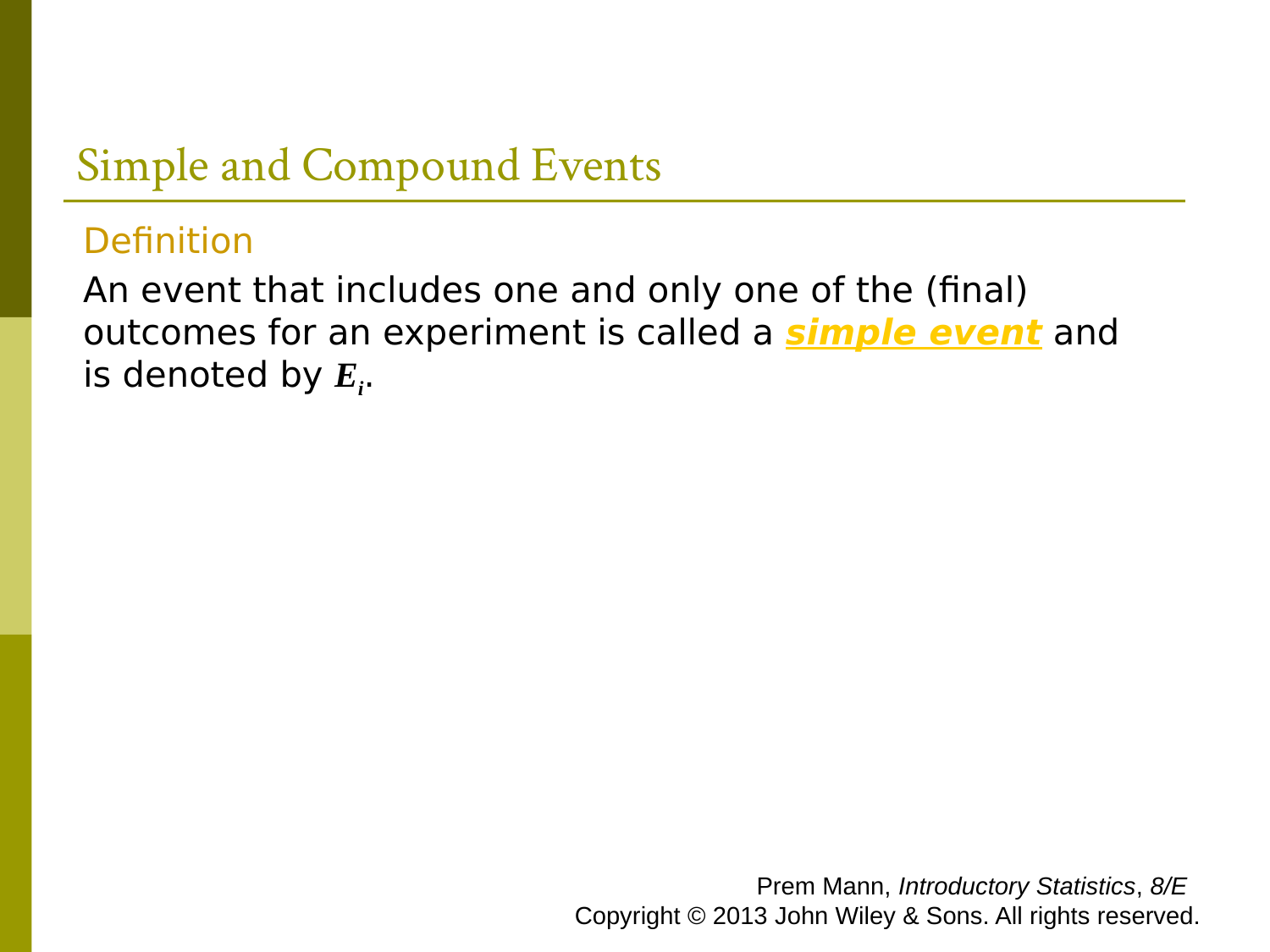

# Simple and Compound Events
Definition
An event that includes one and only one of the (final) outcomes for an experiment is called a simple event and is denoted by Ei.
                          Prem Mann, Introductory Statistics, 8/E Copyright © 2013 John Wiley & Sons. All rights reserved.